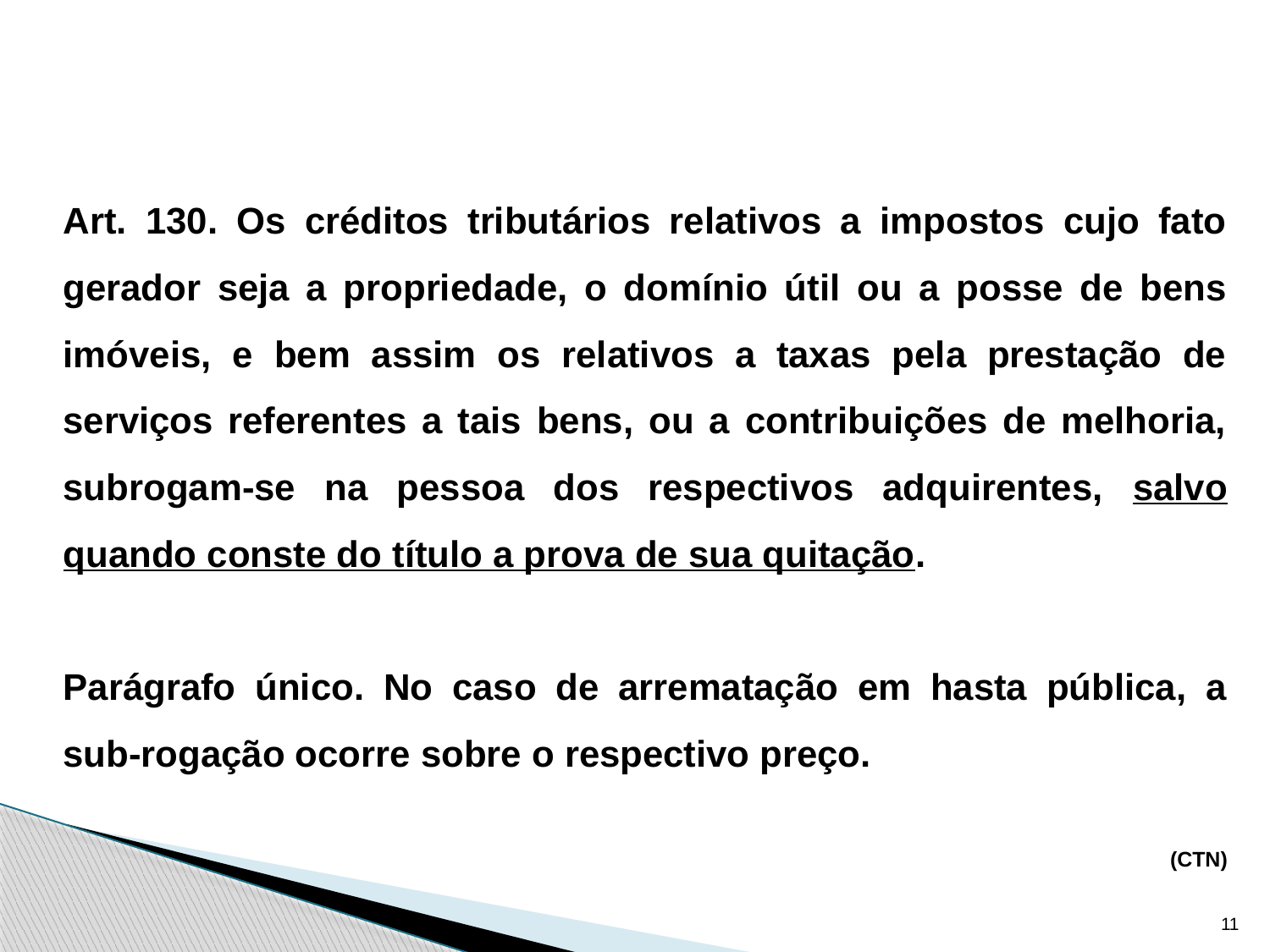

Art. 130. Os créditos tributários relativos a impostos cujo fato gerador seja a propriedade, o domínio útil ou a posse de bens imóveis, e bem assim os relativos a taxas pela prestação de serviços referentes a tais bens, ou a contribuições de melhoria, subrogam-se na pessoa dos respectivos adquirentes, salvo quando conste do título a prova de sua quitação.

	Parágrafo único. No caso de arrematação em hasta pública, a sub-rogação ocorre sobre o respectivo preço.

(CTN)

11